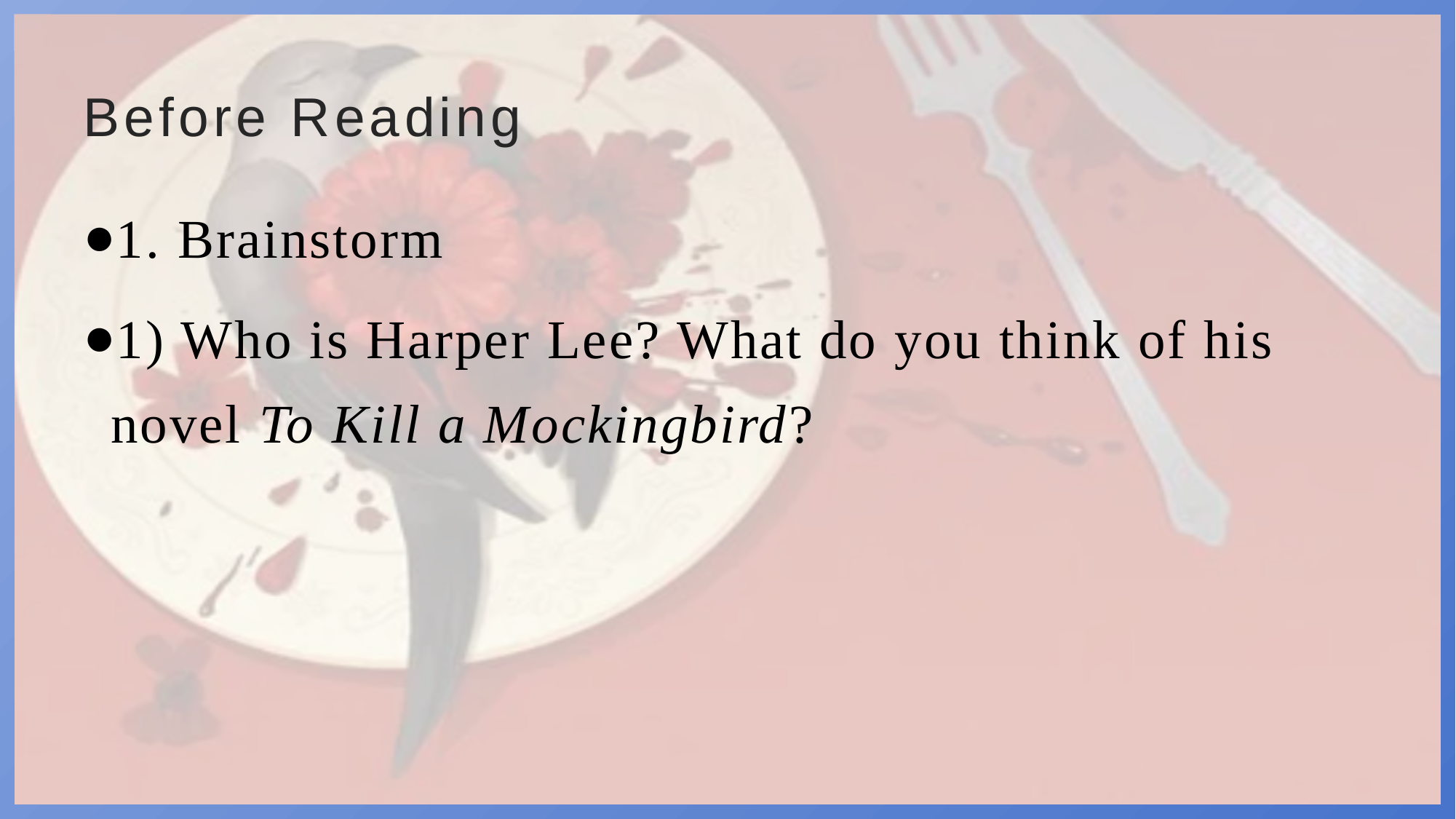

# Before Reading
1. Brainstorm
1) Who is Harper Lee? What do you think of his novel To Kill a Mockingbird?